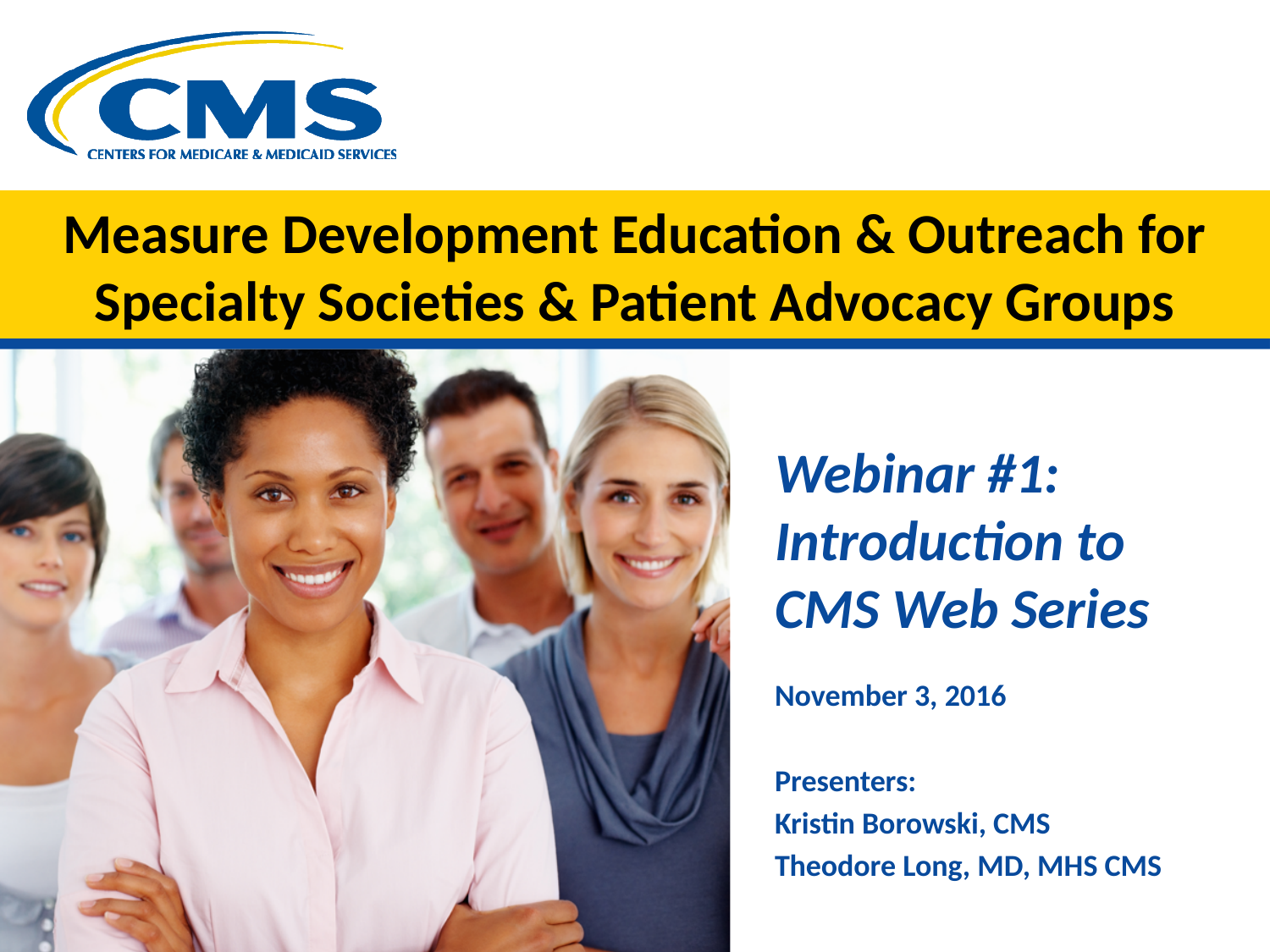

# Measure Development Education & Outreach for Specialty Societies & Patient Advocacy Groups
Webinar #1: Introduction to CMS Web Series
November 3, 2016

Presenters:
Kristin Borowski, CMS
Theodore Long, MD, MHS CMS